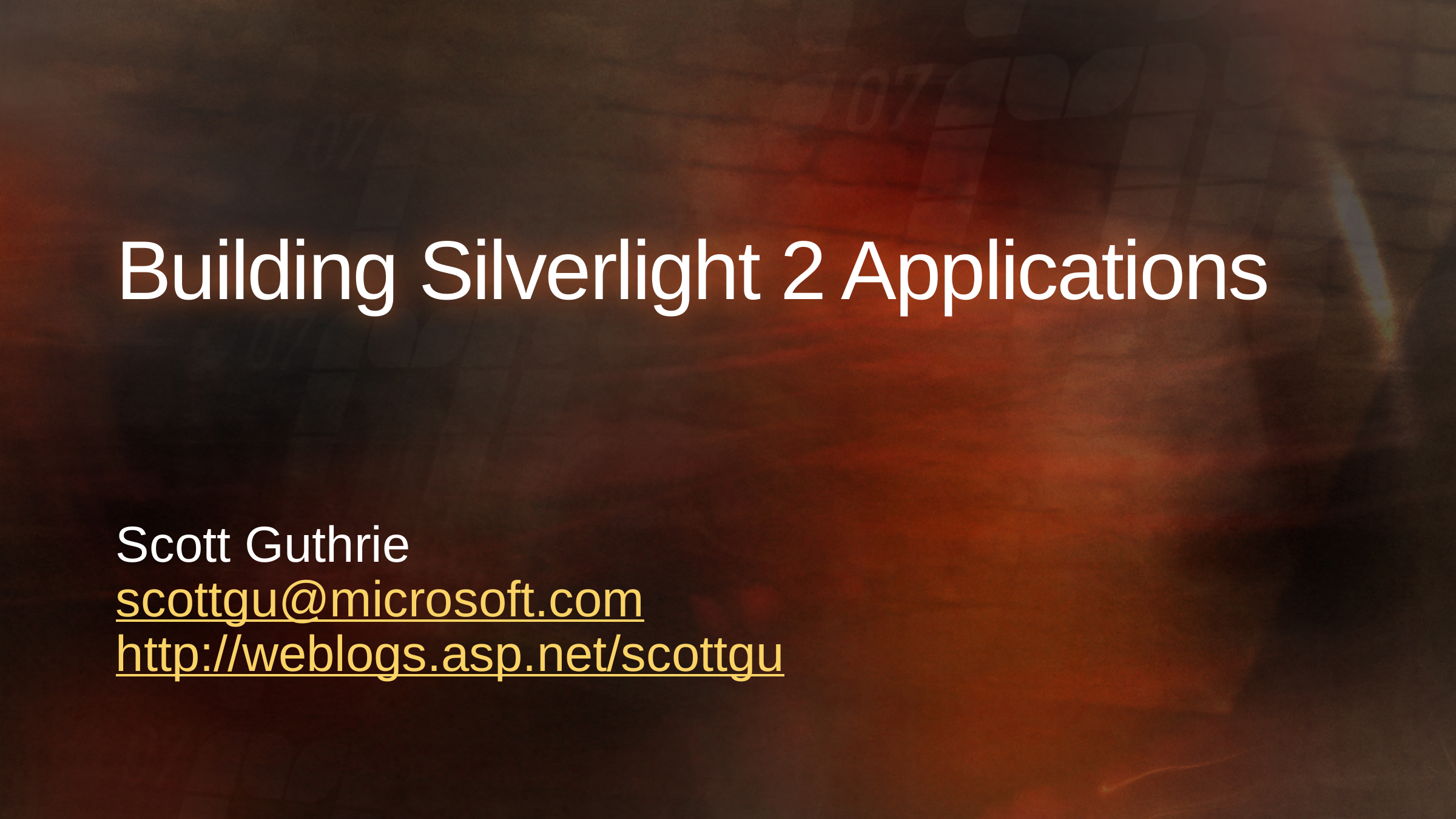

# Building Silverlight 2 Applications
Scott Guthrie
scottgu@microsoft.com
http://weblogs.asp.net/scottgu